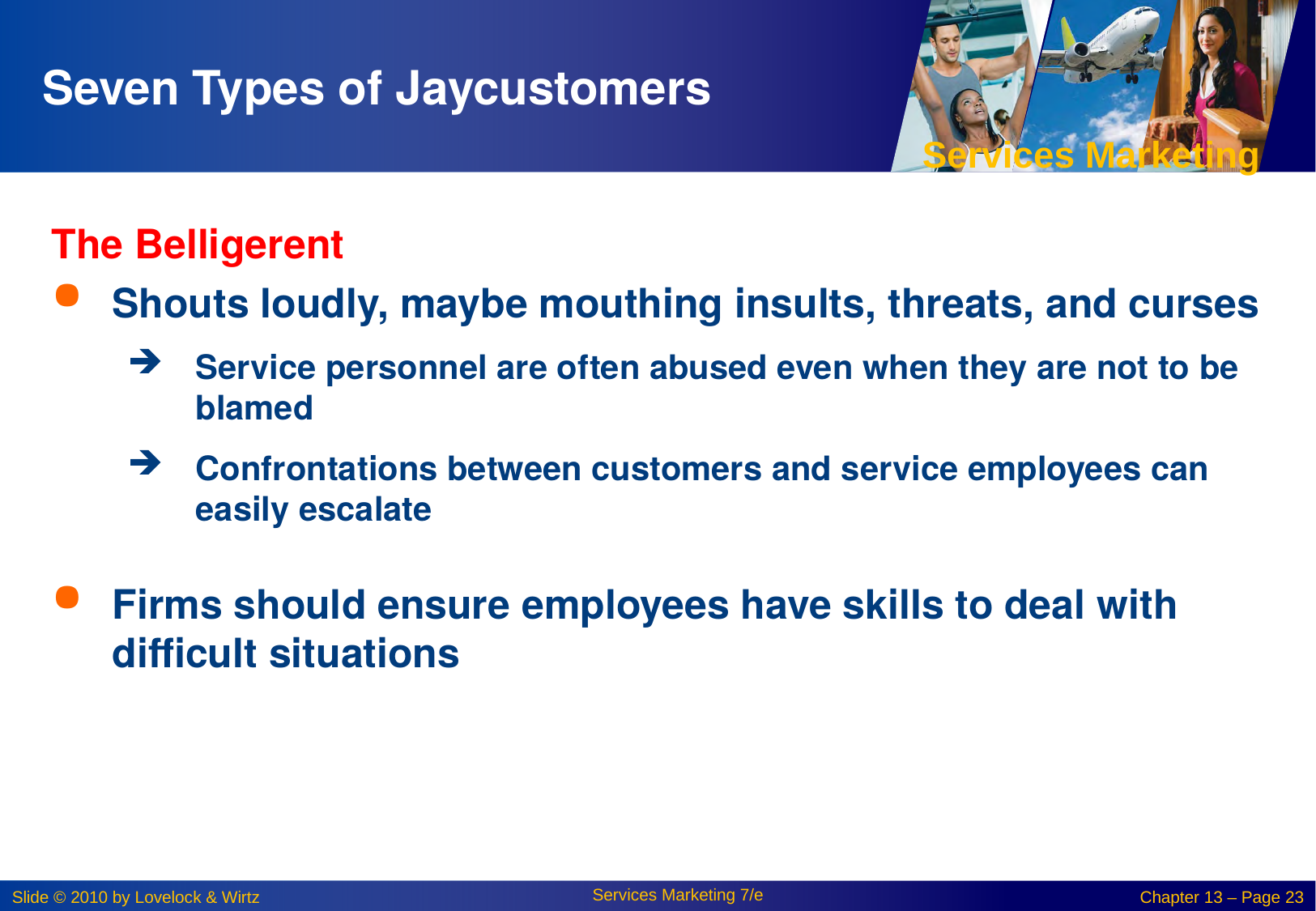

# Seven Types of Jaycustomers
The Belligerent
Shouts loudly, maybe mouthing insults, threats, and curses
Service personnel are often abused even when they are not to be blamed
Confrontations between customers and service employees can easily escalate
Firms should ensure employees have skills to deal with difficult situations